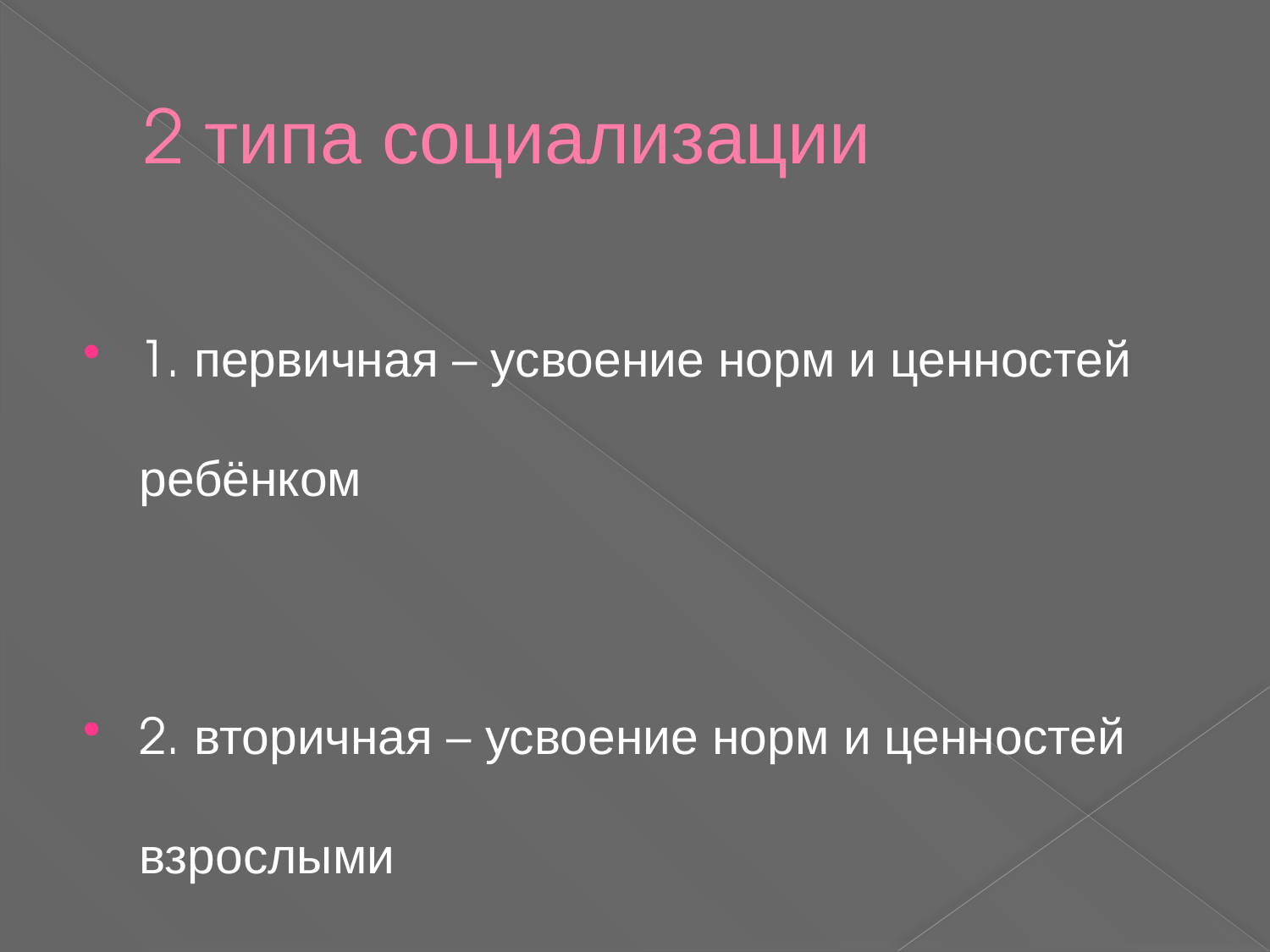

# 2 типа социализации
1. первичная – усвоение норм и ценностей ребёнком

2. вторичная – усвоение норм и ценностей взрослыми